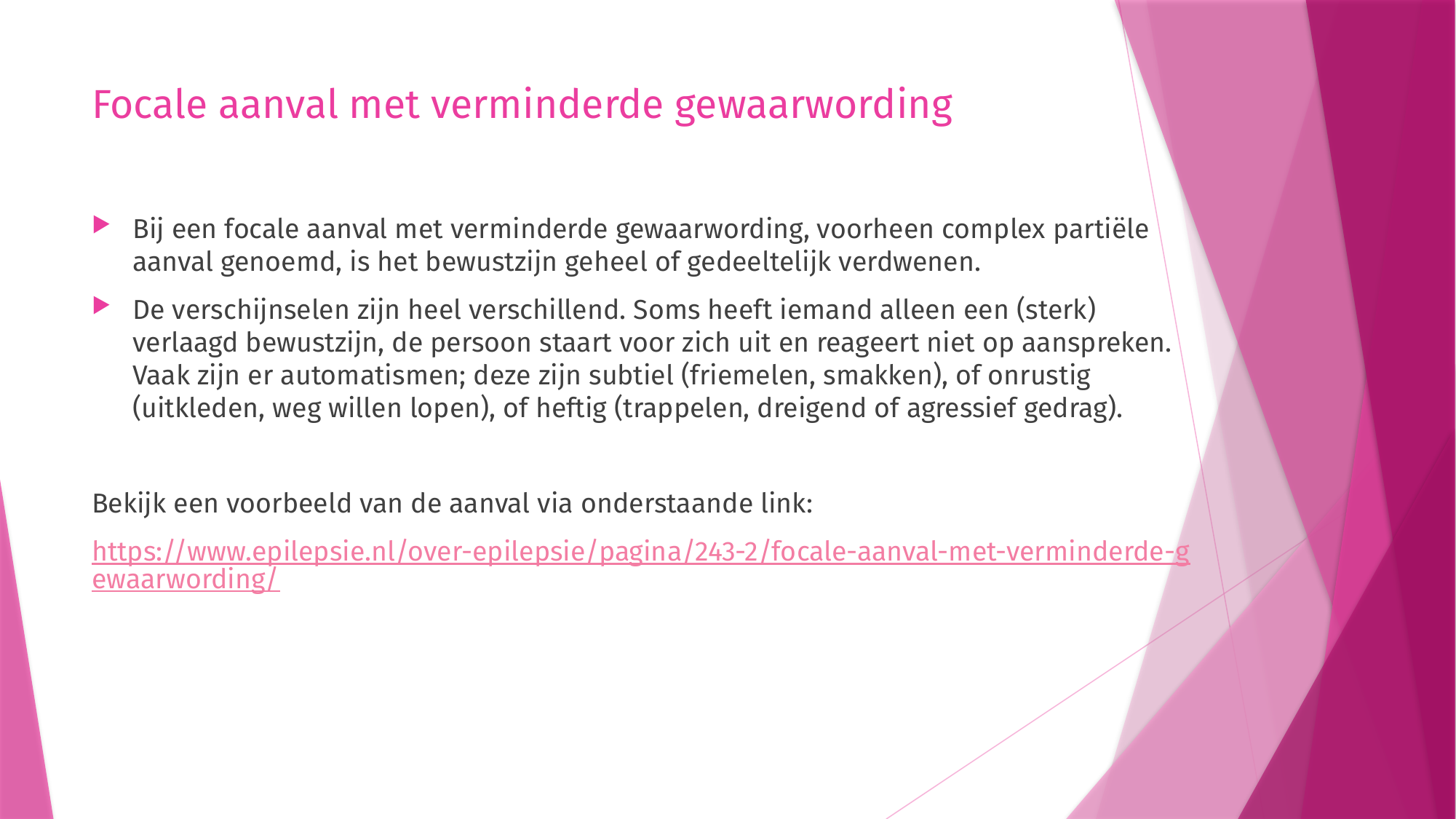

# Focale aanval met verminderde gewaarwording
Bij een focale aanval met verminderde gewaarwording, voorheen complex partiële aanval genoemd, is het bewustzijn geheel of gedeeltelijk verdwenen.
De verschijnselen zijn heel verschillend. Soms heeft iemand alleen een (sterk) verlaagd bewustzijn, de persoon staart voor zich uit en reageert niet op aanspreken. Vaak zijn er automatismen; deze zijn subtiel (friemelen, smakken), of onrustig (uitkleden, weg willen lopen), of heftig (trappelen, dreigend of agressief gedrag).

Bekijk een voorbeeld van de aanval via onderstaande link:
https://www.epilepsie.nl/over-epilepsie/pagina/243-2/focale-aanval-met-verminderde-gewaarwording/